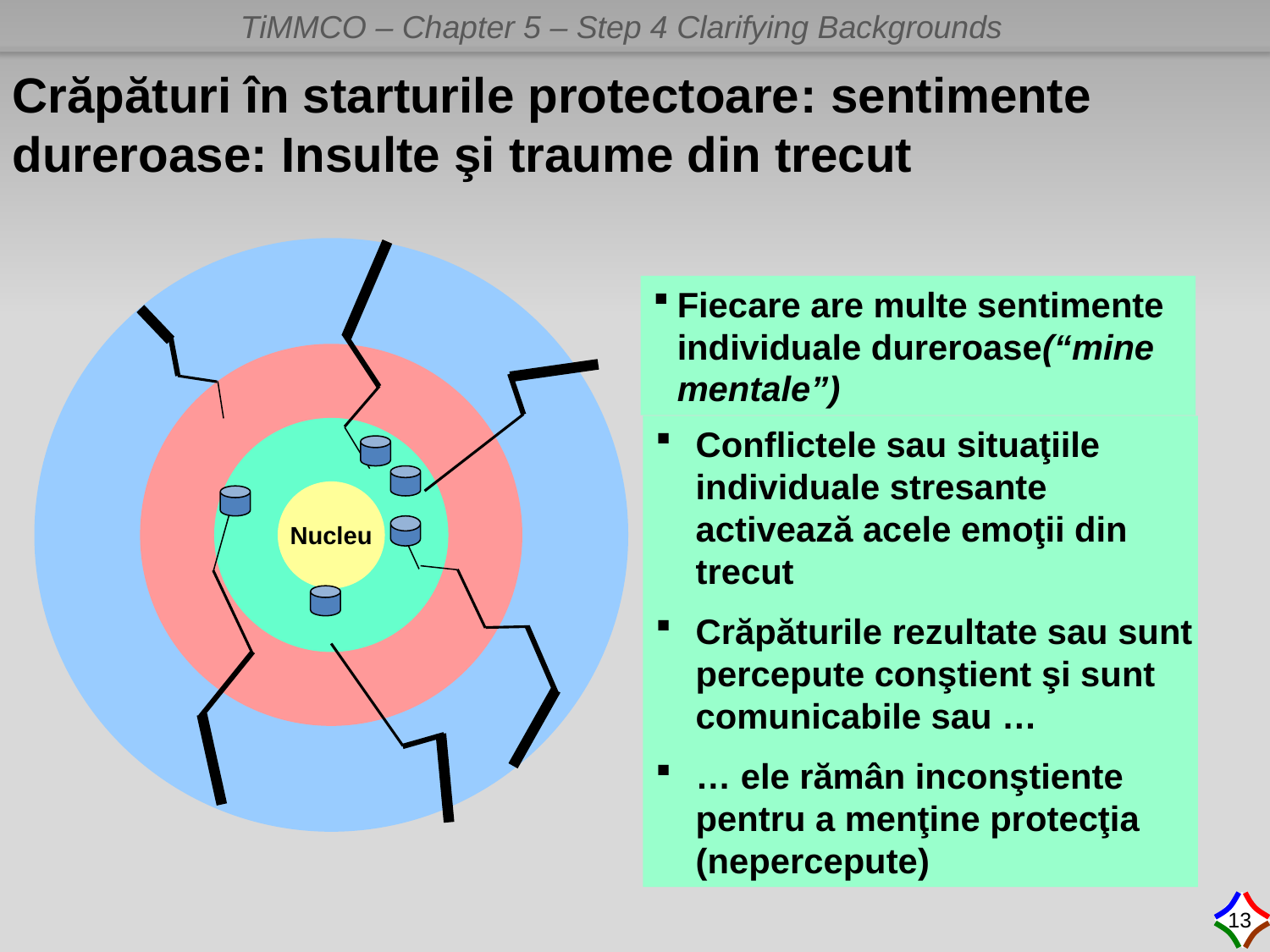

Crăpături în starturile protectoare: sentimente dureroase: Insulte şi traume din trecut

Fiecare are multe sentimente individuale dureroase(“mine mentale”)

Conflictele sau situaţiile individuale stresante activează acele emoţii din trecut
Crăpăturile rezultate sau sunt percepute conştient şi sunt comunicabile sau …
… ele rămân inconştiente pentru a menţine protecţia (nepercepute)

Nucleu

Weh-Gefühle
Abwehr